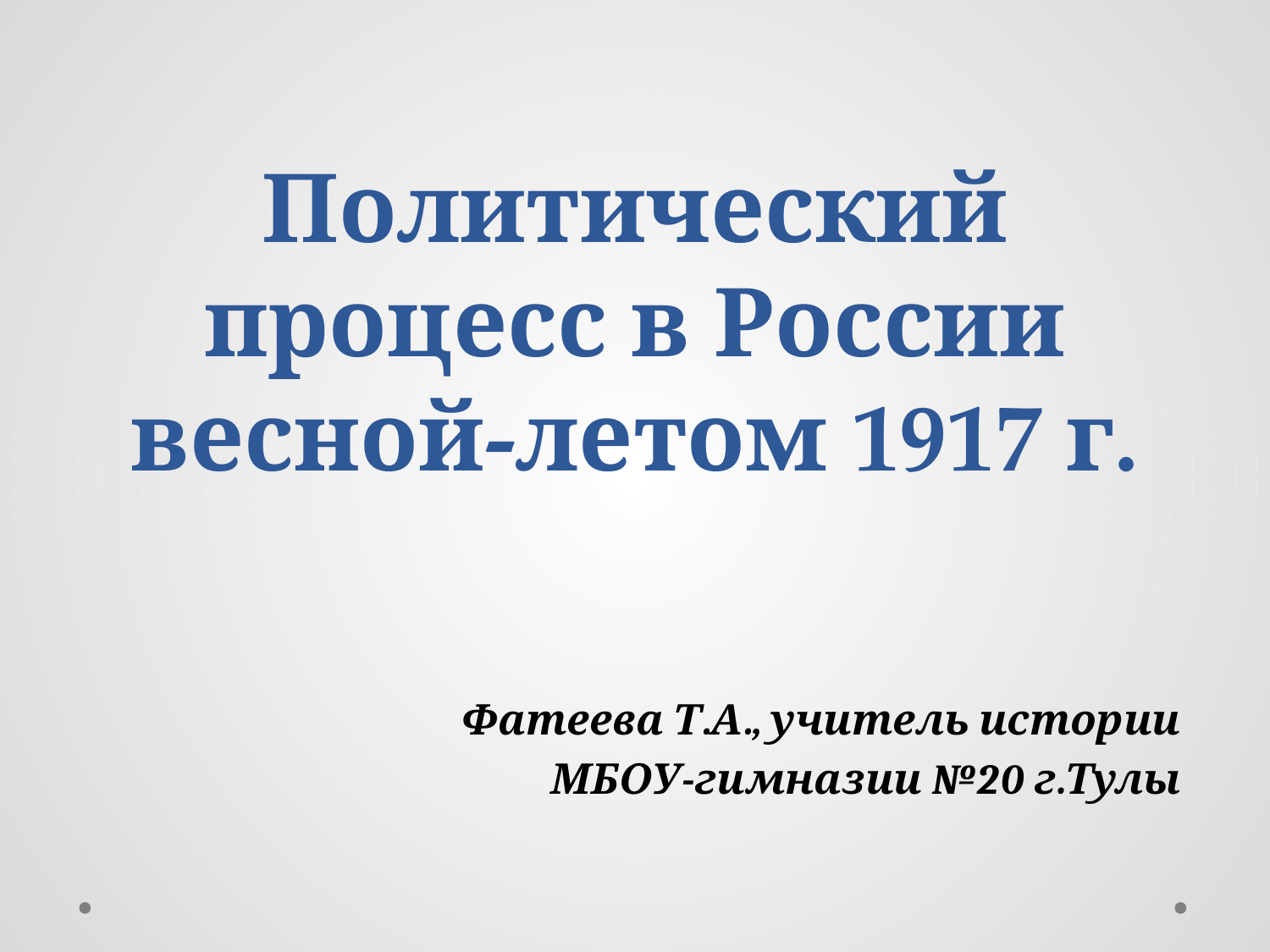

# Политический процесс в России весной-летом 1917 г.
Фатеева Т.А., учитель истории
МБОУ-гимназии №20 г.Тулы